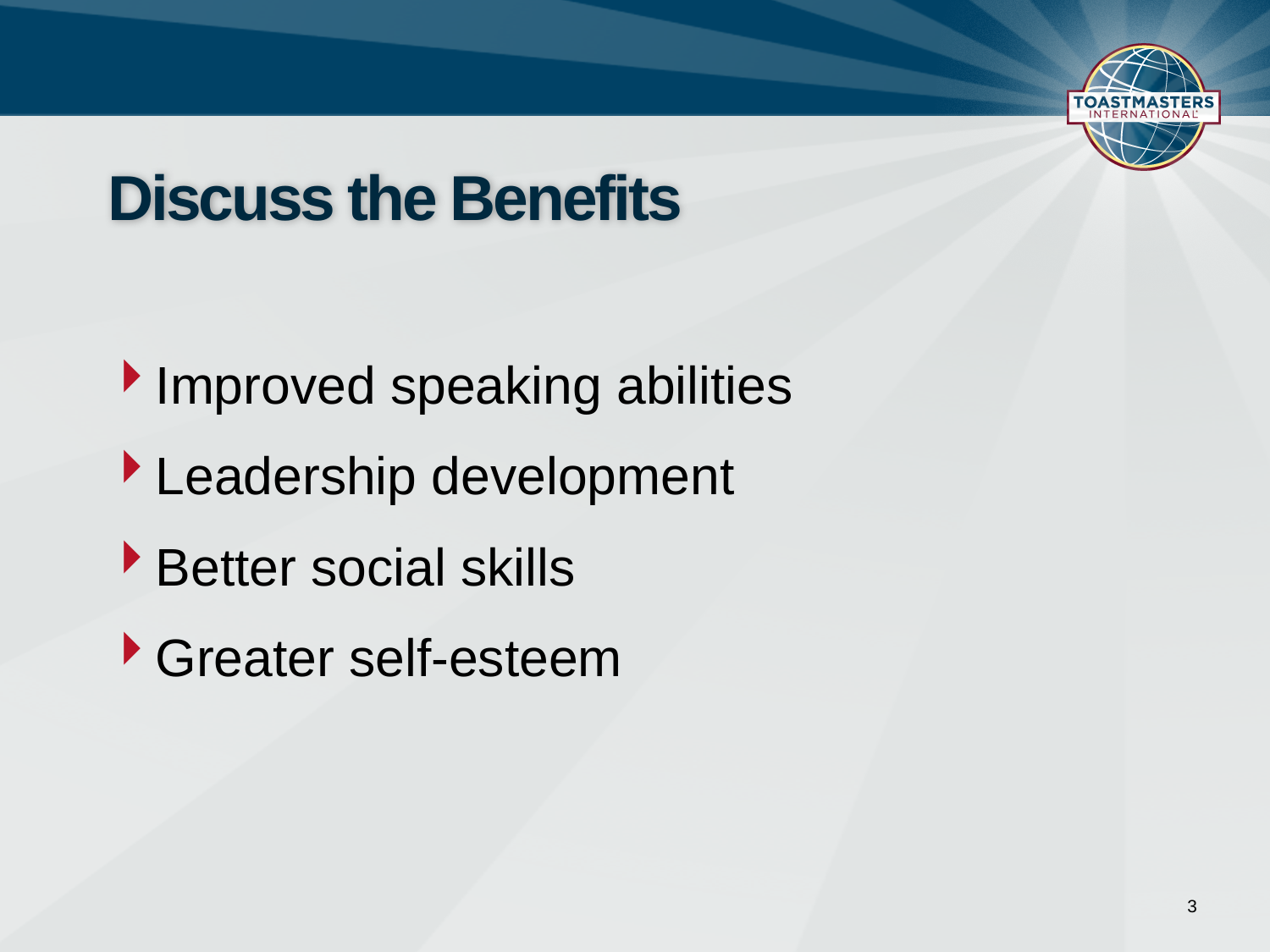

# Discuss the Benefits
Improved speaking abilities
Leadership development
Better social skills
Greater self-esteem
3